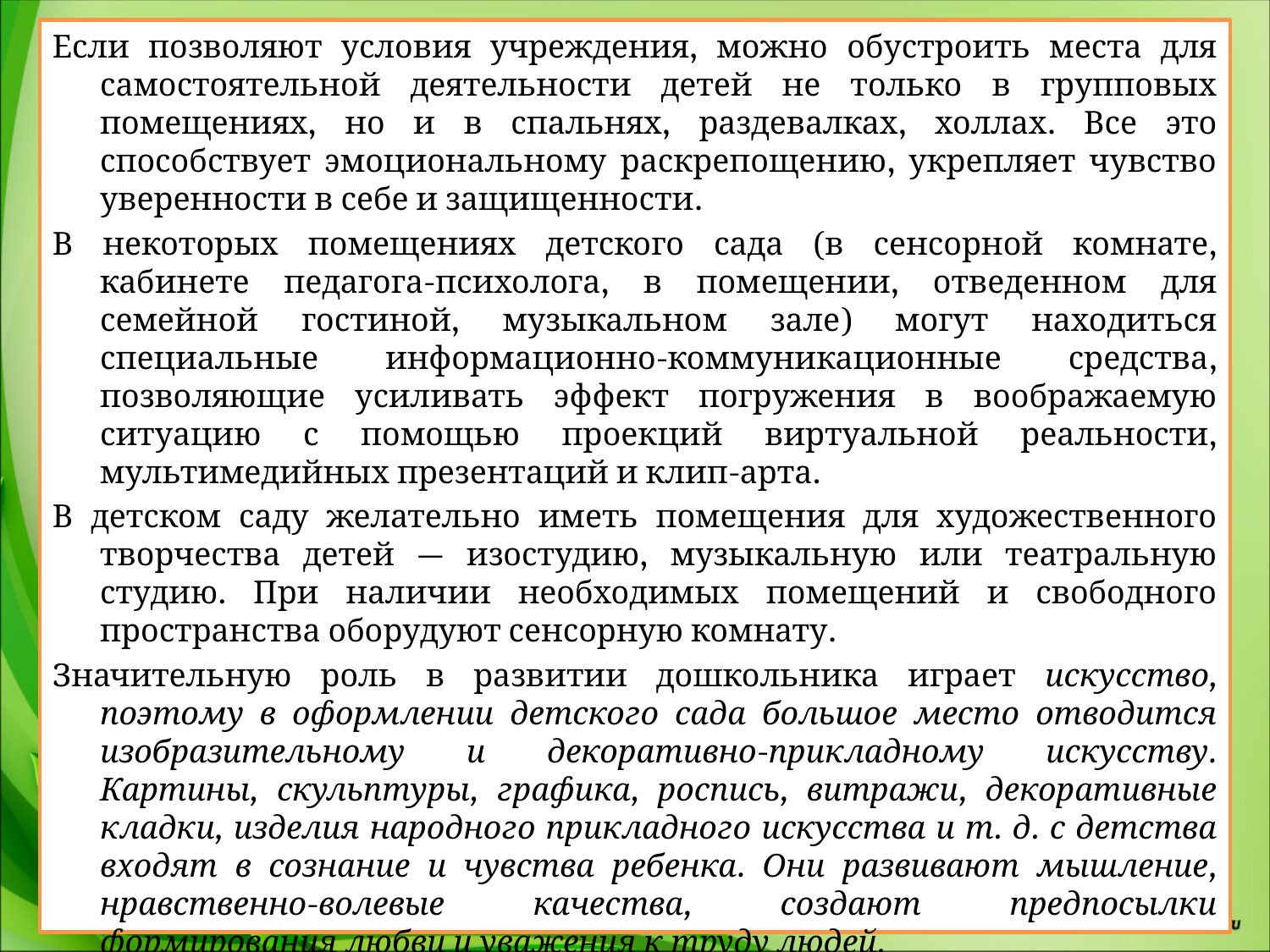

Если позволяют условия учреждения, можно обустроить места для самостоятельной деятельности детей не только в групповых помещениях, но и в спальнях, раздевалках, холлах. Все это способствует эмоциональному раскрепощению, укрепляет чувство уверенности в себе и защищенности.
В некоторых помещениях детского сада (в сенсорной комнате, кабинете педагога-психолога, в помещении, отведенном для семейной гостиной, музыкальном зале) могут находиться специальные информационно-коммуникационные средства, позволяющие усиливать эффект погружения в воображаемую ситуацию с помощью проекций виртуальной реальности, мультимедийных презентаций и клип-арта.
В детском саду желательно иметь помещения для художественного творчества детей — изостудию, музыкальную или театральную студию. При наличии необходимых помещений и свободного пространства оборудуют сенсорную комнату.
Значительную роль в развитии дошкольника играет искусство, поэтому в оформлении детского сада большое место отводится изобразительному и декоративно-прикладному искусству. Картины, скульптуры, графика, роспись, витражи, декоративные кладки, изделия народного прикладного искусства и т. д. с детства входят в сознание и чувства ребенка. Они развивают мышление, нравственно-волевые качества, создают предпосылки формирования любви и уважения к труду людей.